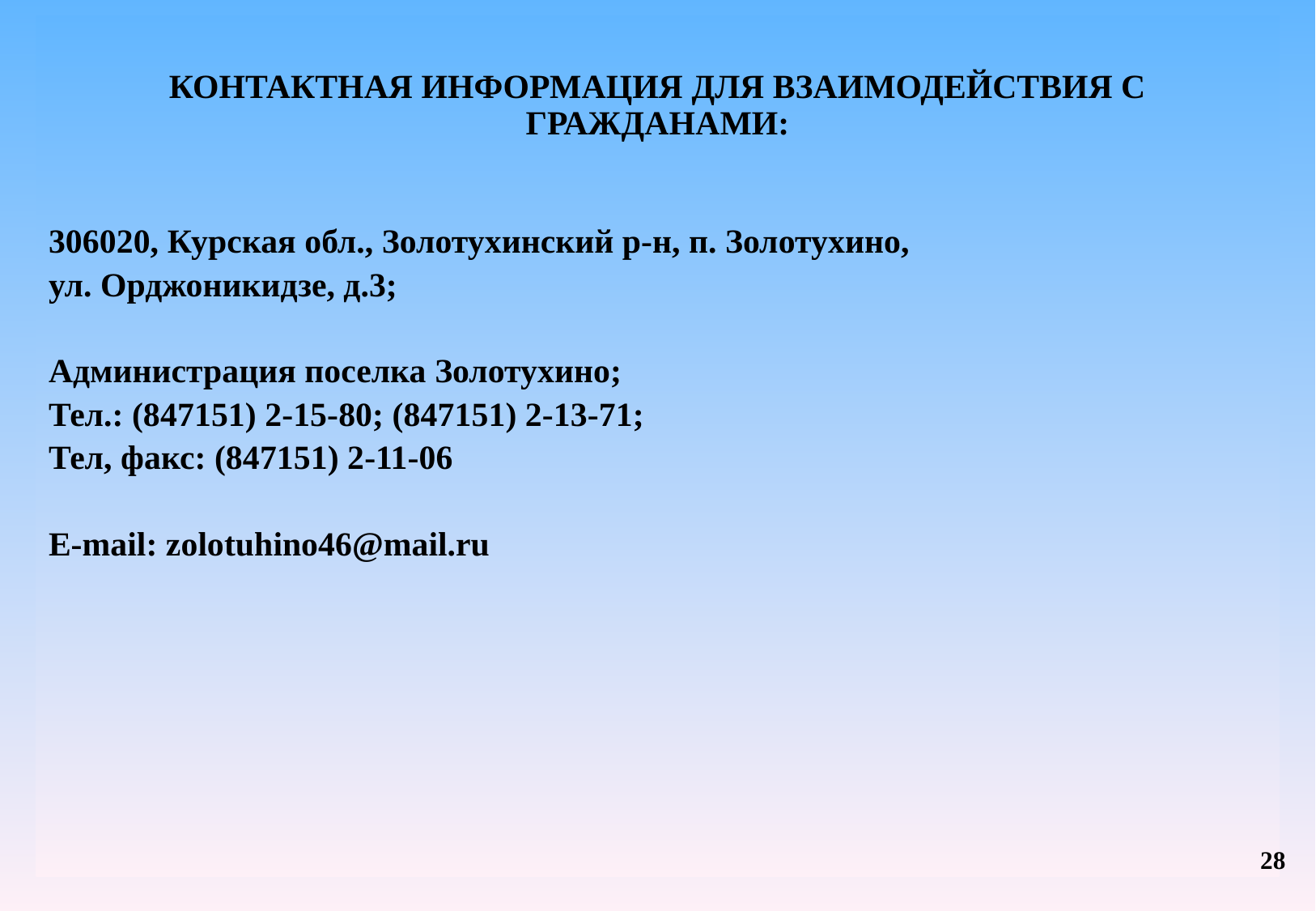

КОНТАКТНАЯ ИНФОРМАЦИЯ ДЛЯ ВЗАИМОДЕЙСТВИЯ С ГРАЖДАНАМИ:

306020, Курская обл., Золотухинский р-н, п. Золотухино,
ул. Орджоникидзе, д.3;

Администрация поселка Золотухино;
Тел.: (847151) 2-15-80; (847151) 2-13-71;
Тел, факс: (847151) 2-11-06

E-mail: zolotuhino46@mail.ru

#
28